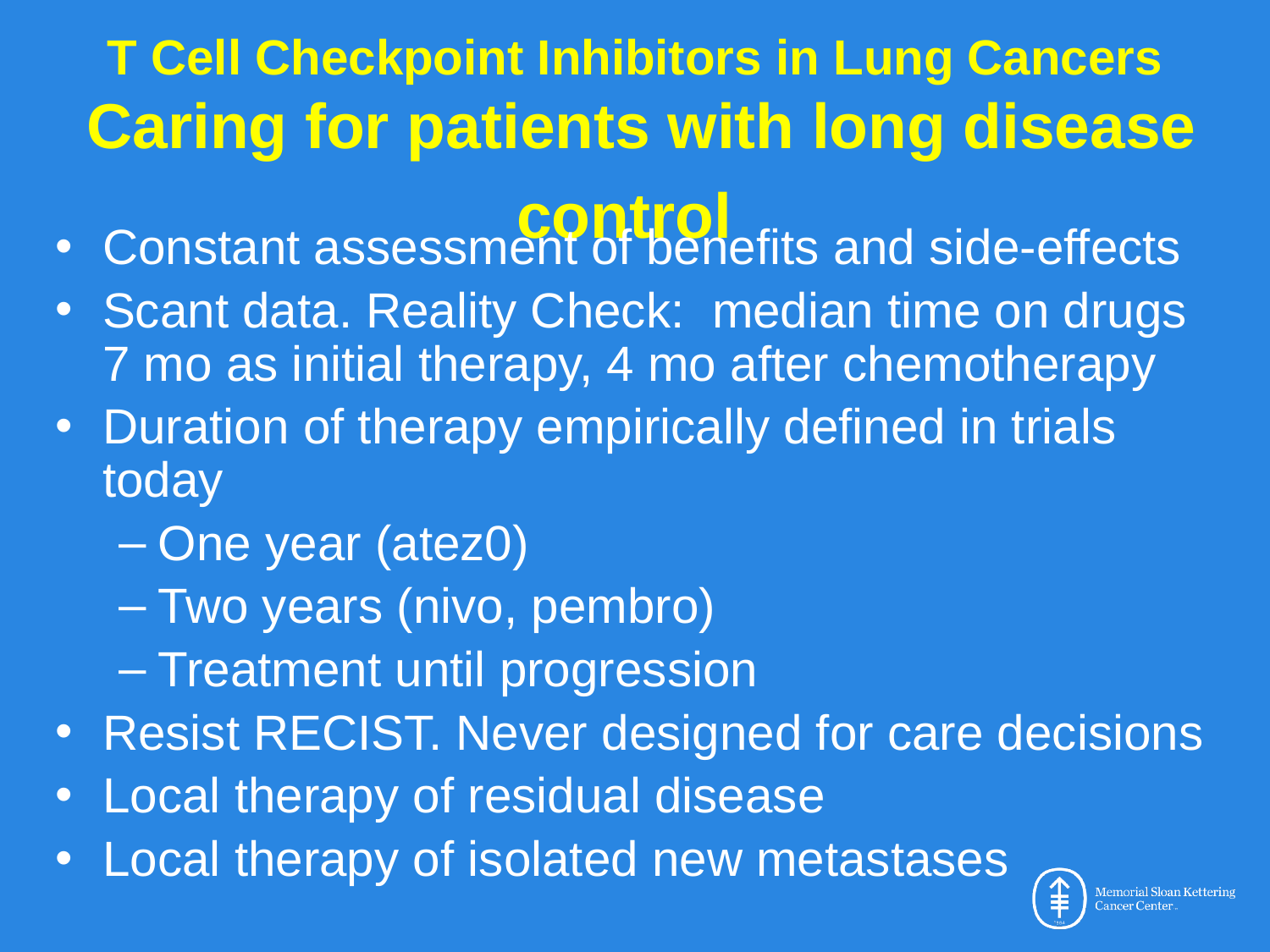

# T Cell Checkpoint Inhibitors in Lung Cancers Caring for patients with long disease control
Constant assessment of benefits and side-effects
Scant data. Reality Check:  median time on drugs 7 mo as initial therapy, 4 mo after chemotherapy
Duration of therapy empirically defined in trials today
One year (atez0)
Two years (nivo, pembro)
Treatment until progression
Resist RECIST. Never designed for care decisions
Local therapy of residual disease
Local therapy of isolated new metastases